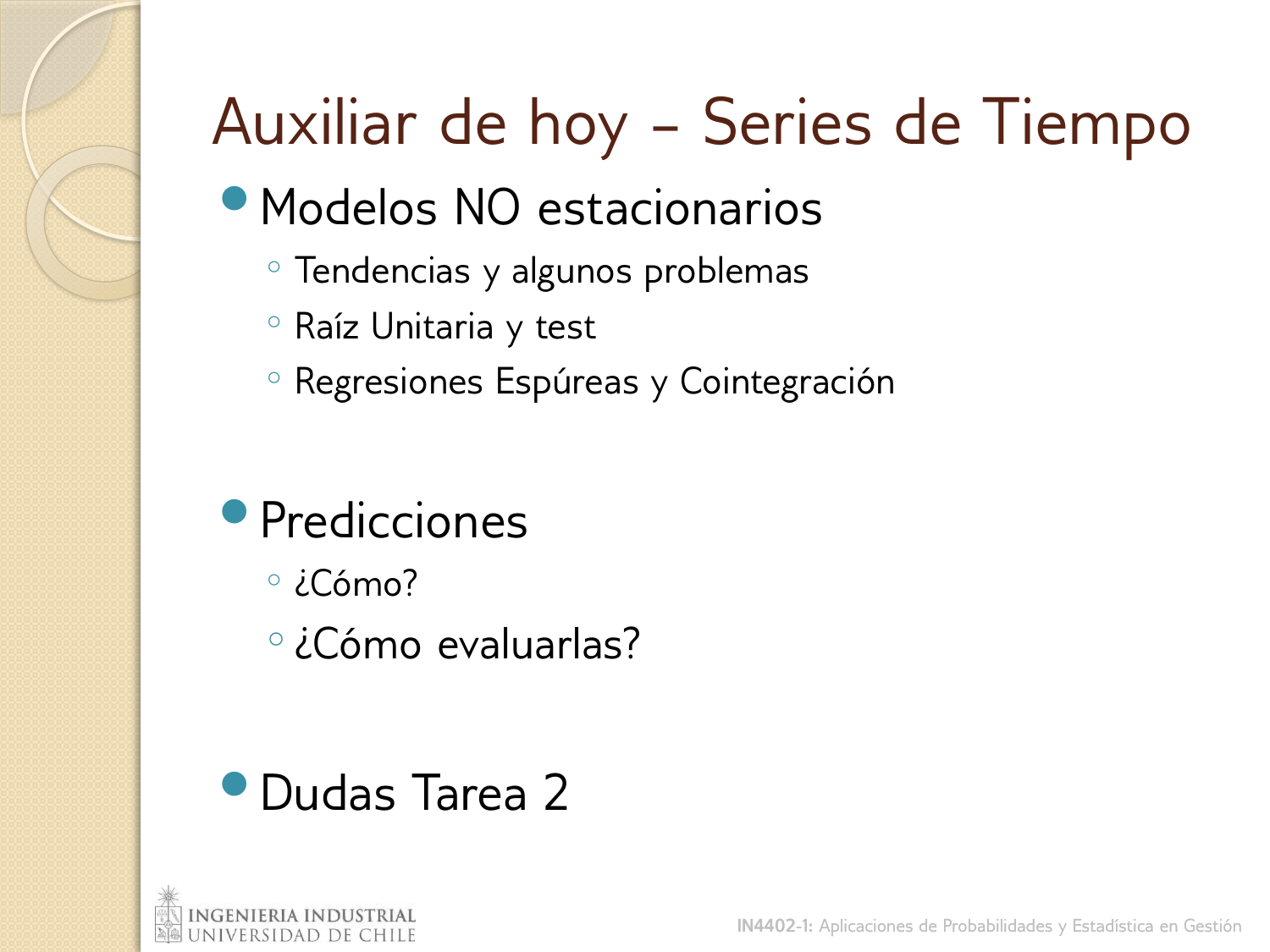

# Auxiliar de hoy – Series de Tiempo
Modelos NO estacionarios
Tendencias y algunos problemas
Raíz Unitaria y test
Regresiones Espúreas y Cointegración

Predicciones
¿Cómo?
¿Cómo evaluarlas?

Dudas Tarea 2

IN4402-1: Aplicaciones de Probabilidades y Estadística en Gestión